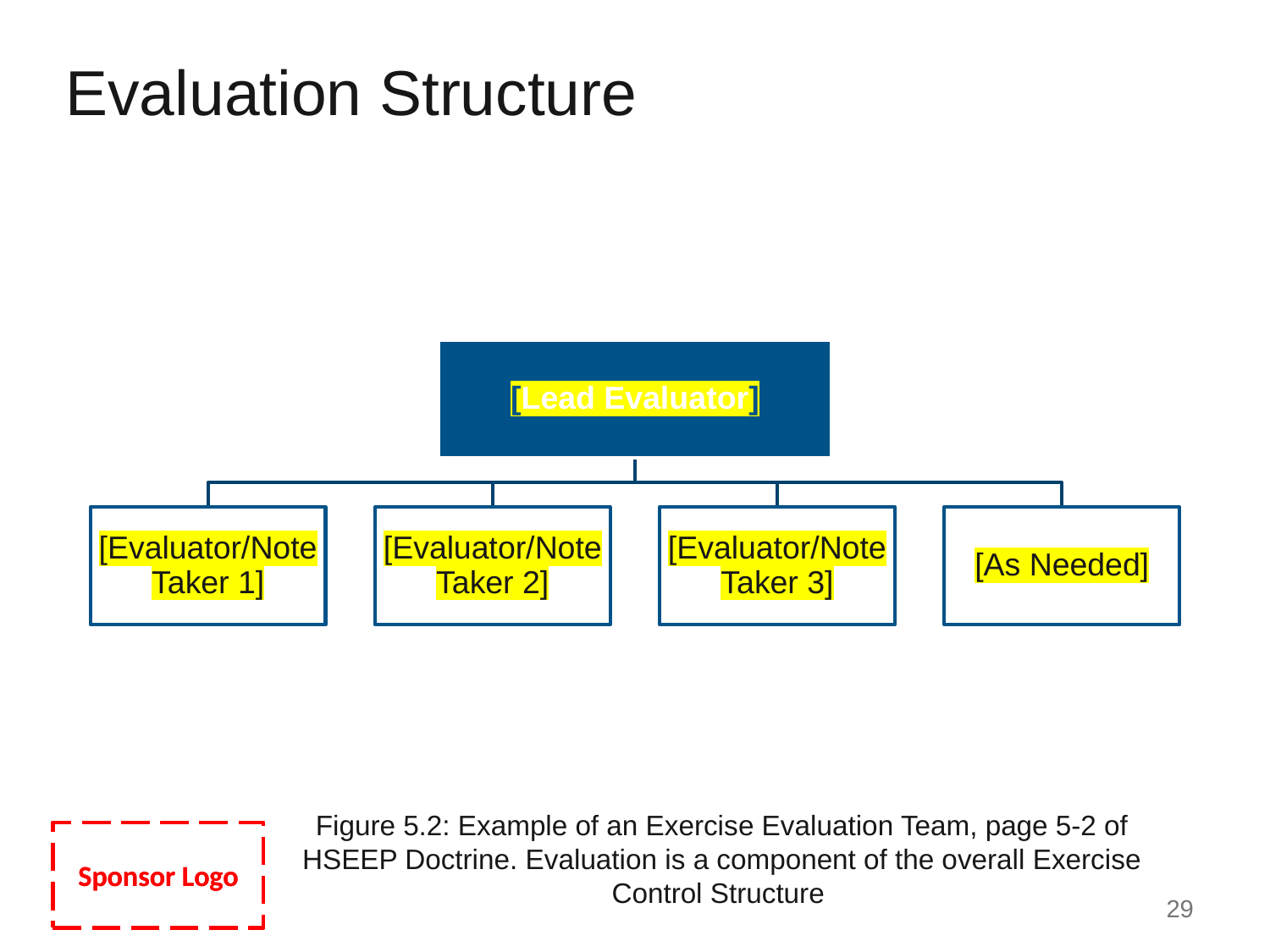

Evaluation Structure
[Lead Evaluator]
[Evaluator/Note Taker 1]
[Evaluator/Note Taker 2]
[Evaluator/Note Taker 3]
[As Needed]
Figure 5.2: Example of an Exercise Evaluation Team, page 5-2 of HSEEP Doctrine. Evaluation is a component of the overall Exercise Control Structure
29